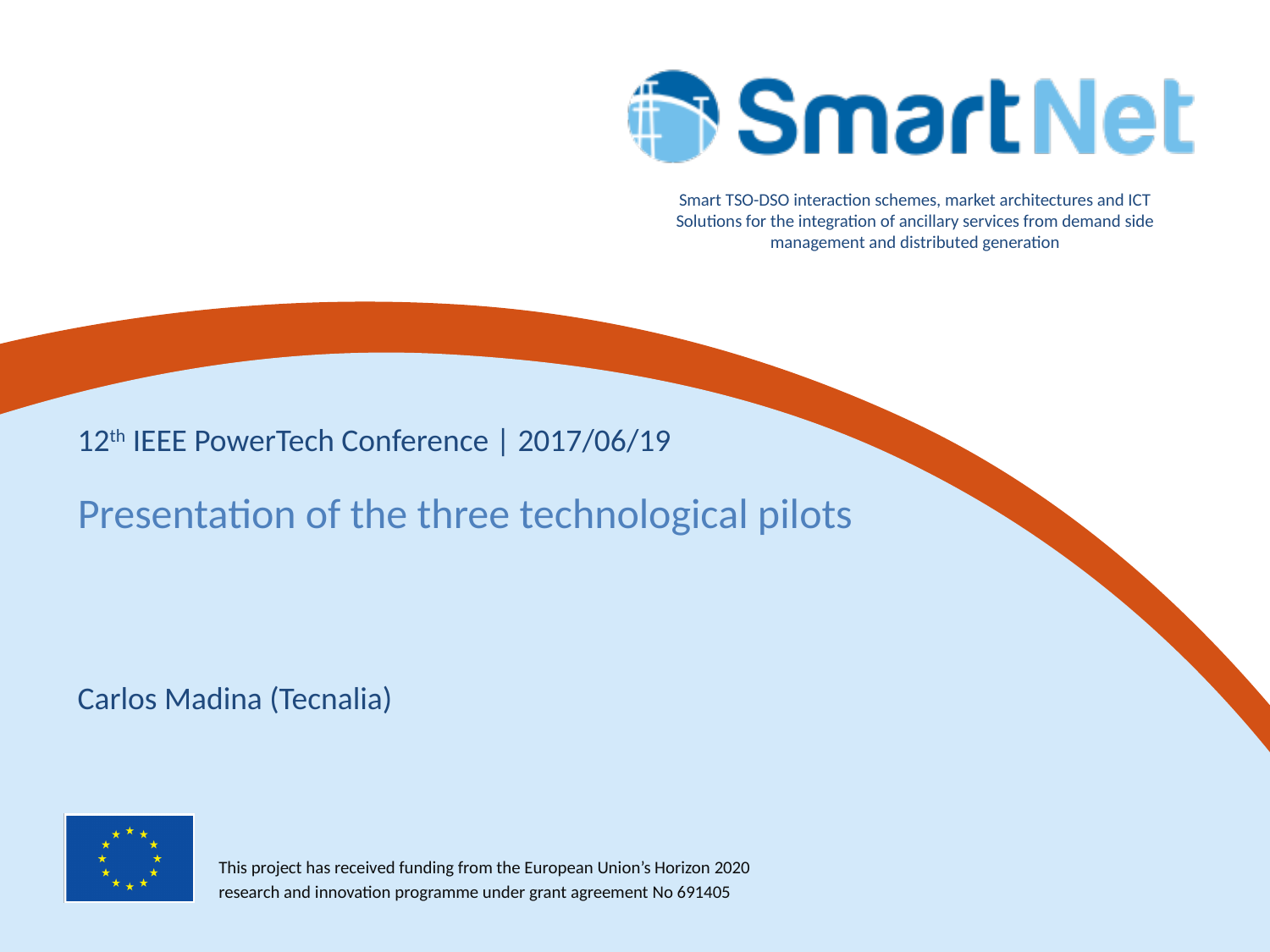

12th IEEE PowerTech Conference | 2017/06/19
# Presentation of the three technological pilots
Carlos Madina (Tecnalia)